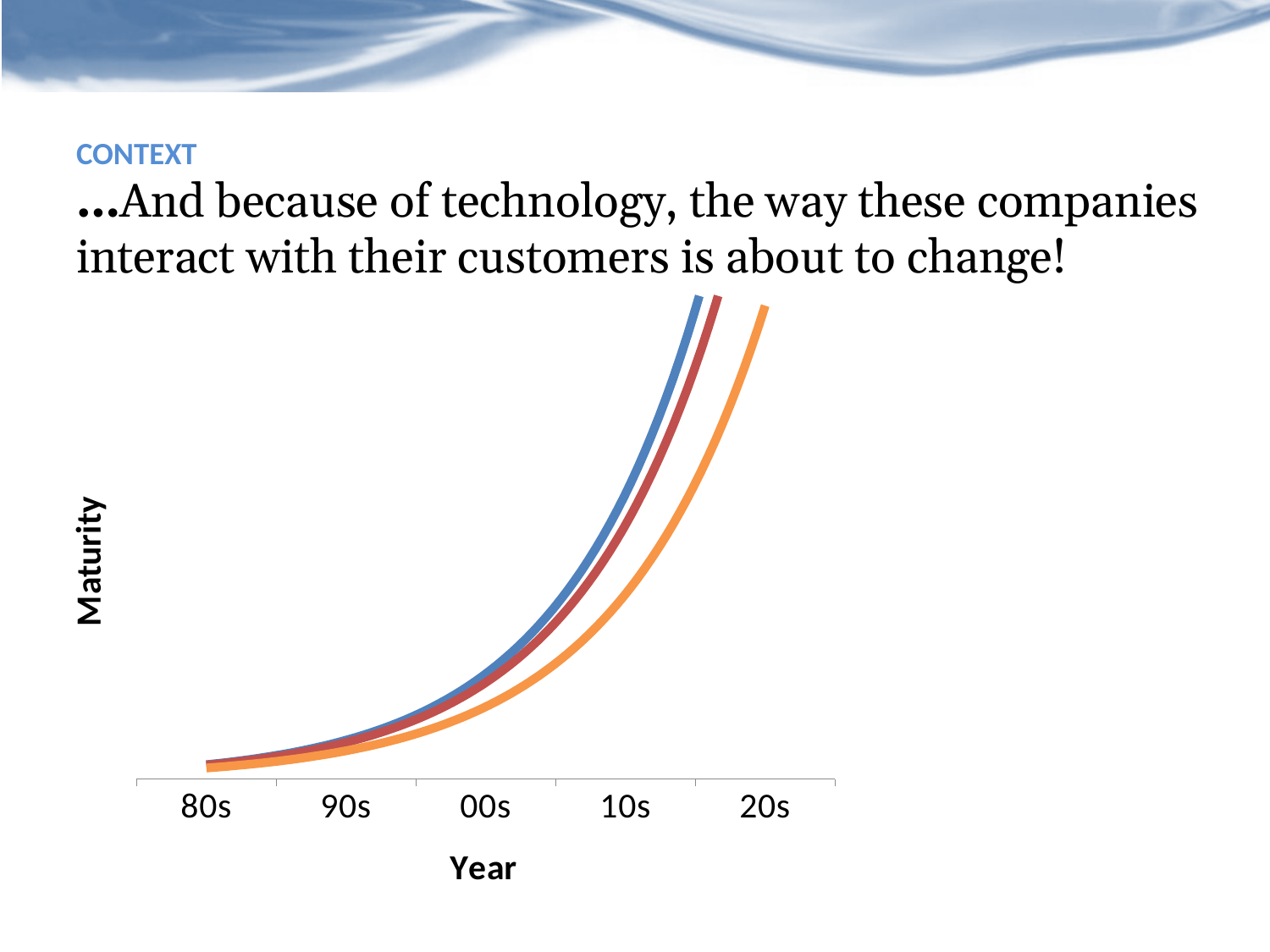

# CONTEXT …And because of technology, the way these companies interact with their customers is about to change!

### Chart

| Category | Artificial Intelligence | Machine Learning | Natural Language Processing |
|---|---|---|---|
| 80s | 10.0 | 10.0 | 10.0 |
| 90s | 15.0 | 15.0 | 10.0 |
| 00s | 40.0 | 30.0 | 15.0 |
| 10s | 200.0 | 200.0 | 200.0 |
| 20s | None | None | None |